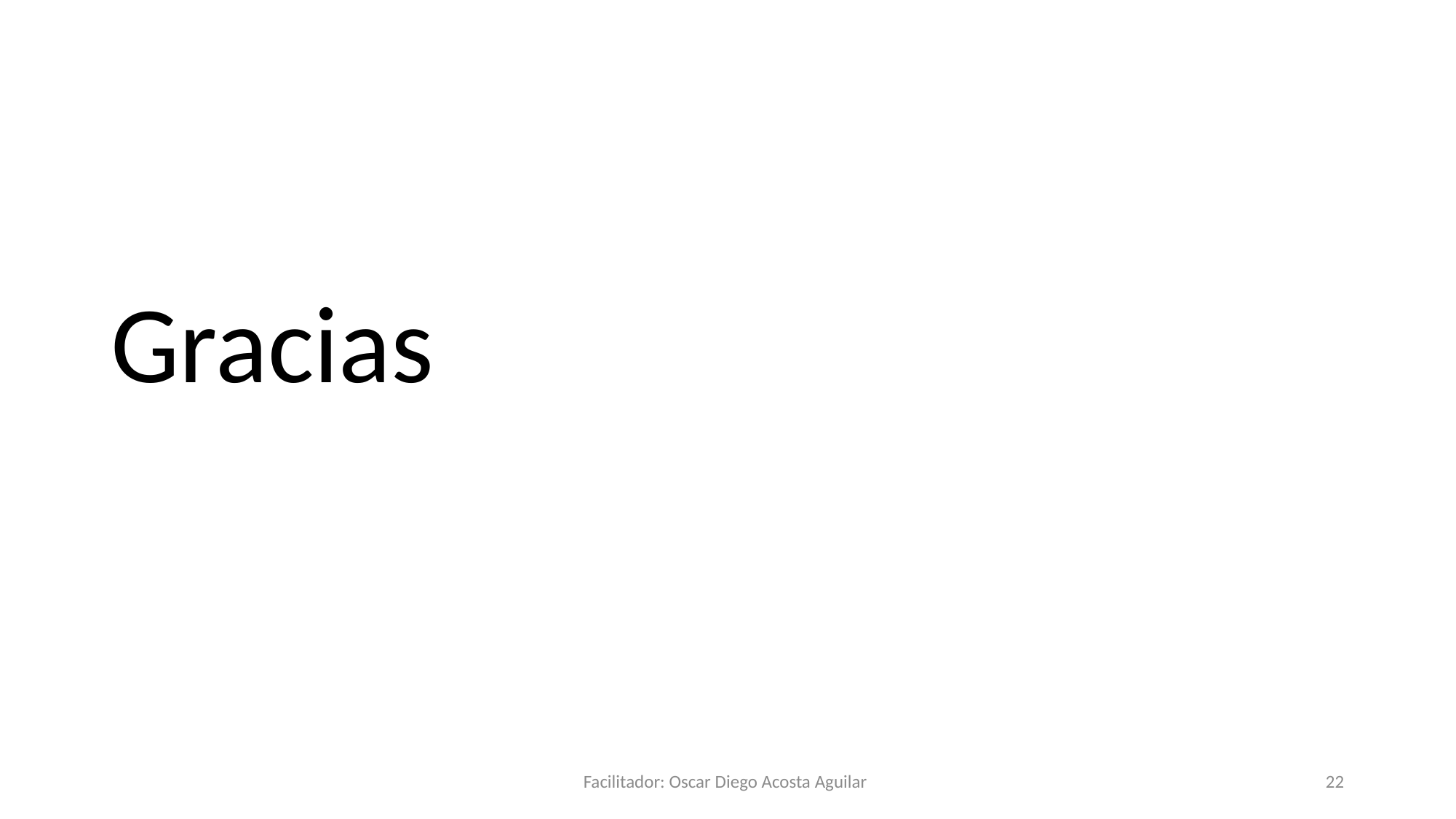

# Gracias
Facilitador: Oscar Diego Acosta Aguilar
22